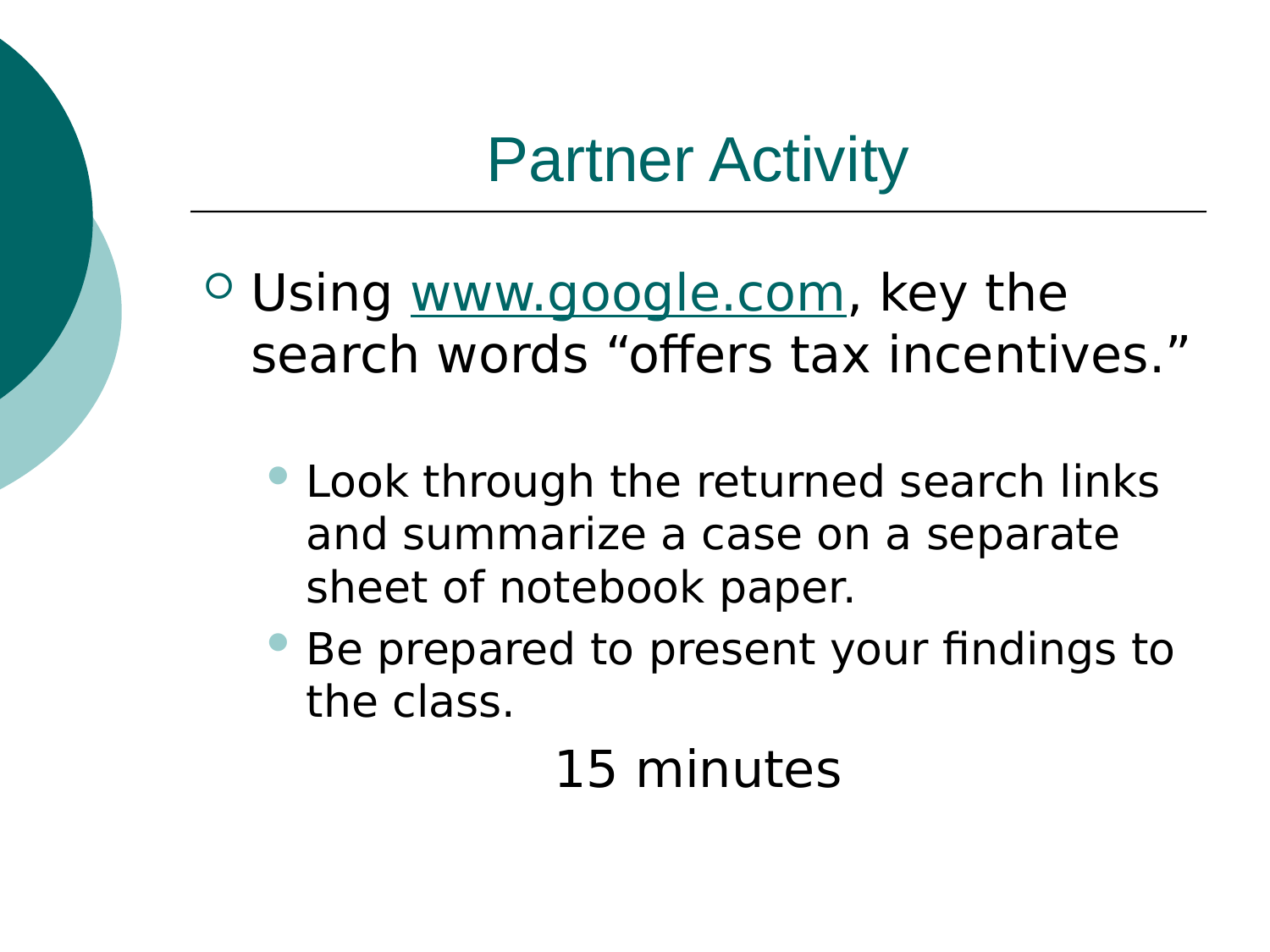

# Partner Activity
Using www.google.com, key the search words “offers tax incentives.”
Look through the returned search links and summarize a case on a separate sheet of notebook paper.
Be prepared to present your findings to the class.
15 minutes